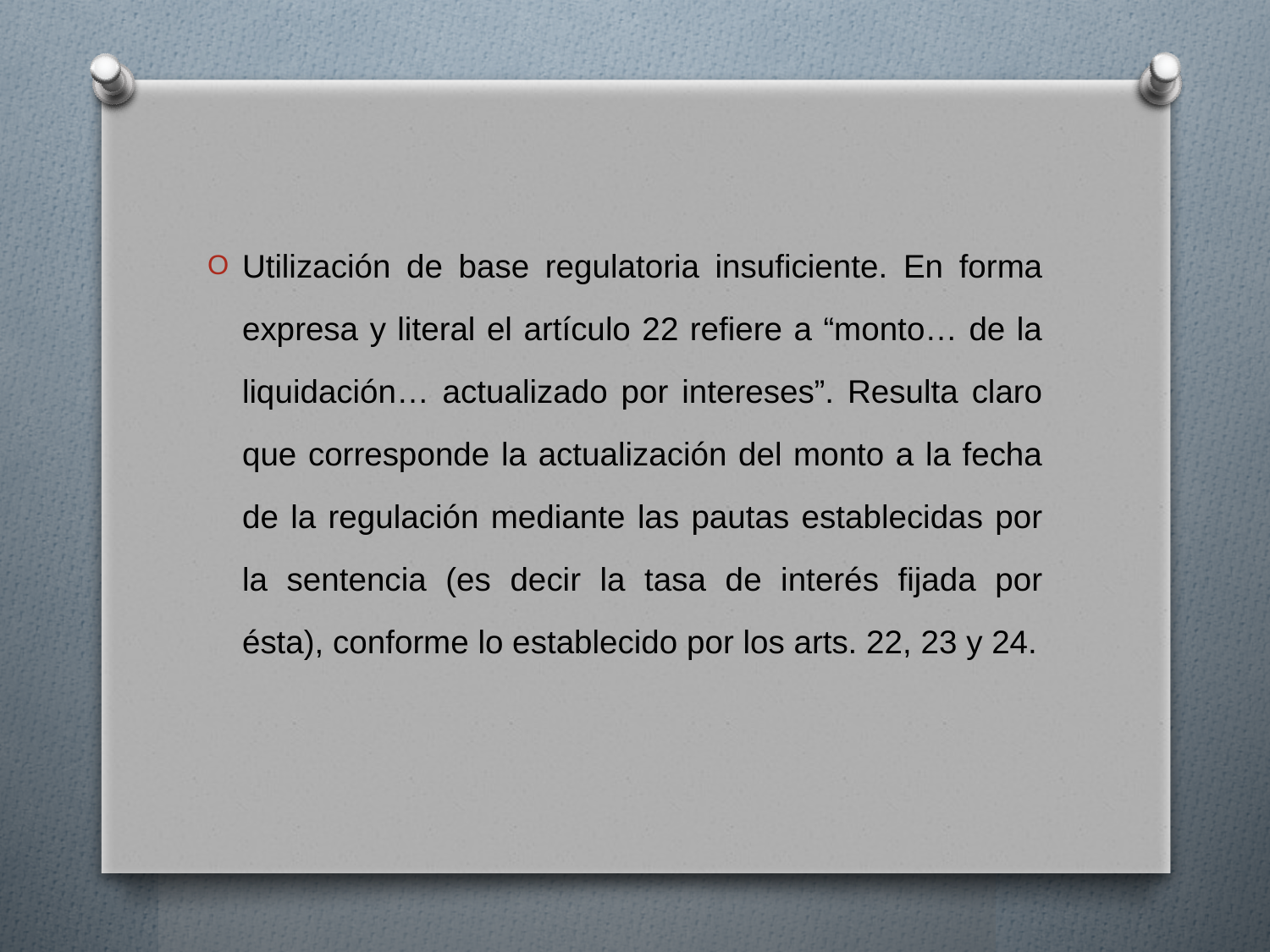

Utilización de base regulatoria insuficiente. En forma expresa y literal el artículo 22 refiere a “monto… de la liquidación… actualizado por intereses”. Resulta claro que corresponde la actualización del monto a la fecha de la regulación mediante las pautas establecidas por la sentencia (es decir la tasa de interés fijada por ésta), conforme lo establecido por los arts. 22, 23 y 24.